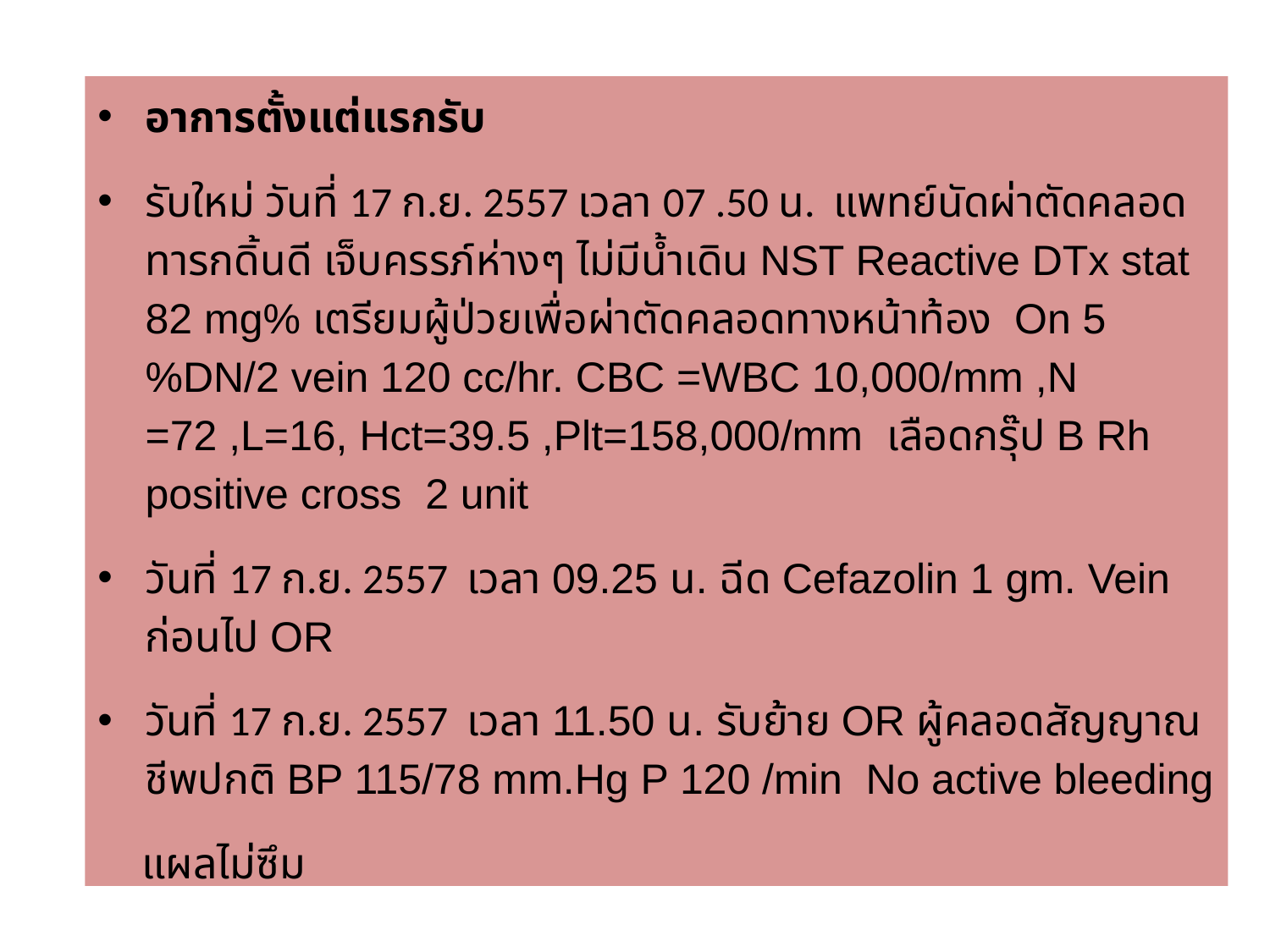

อาการตั้งแต่แรกรับ
รับใหม่ วันที่ 17 ก.ย. 2557 เวลา 07 .50 น.  แพทย์นัดผ่าตัดคลอด ทารกดิ้นดี เจ็บครรภ์ห่างๆ ไม่มีน้ำเดิน NST Reactive DTx stat 82 mg% เตรียมผู้ป่วยเพื่อผ่าตัดคลอดทางหน้าท้อง  On 5 %DN/2 vein 120 cc/hr. CBC =WBC 10,000/mm ,N =72 ,L=16, Hct=39.5 ,Plt=158,000/mm  เลือดกรุ๊ป B Rh positive cross  2 unit
วันที่ 17 ก.ย. 2557  เวลา 09.25 น. ฉีด Cefazolin 1 gm. Vein ก่อนไป OR
วันที่ 17 ก.ย. 2557  เวลา 11.50 น. รับย้าย OR ผู้คลอดสัญญาณชีพปกติ BP 115/78 mm.Hg P 120 /min  No active bleeding
    แผลไม่ซึม